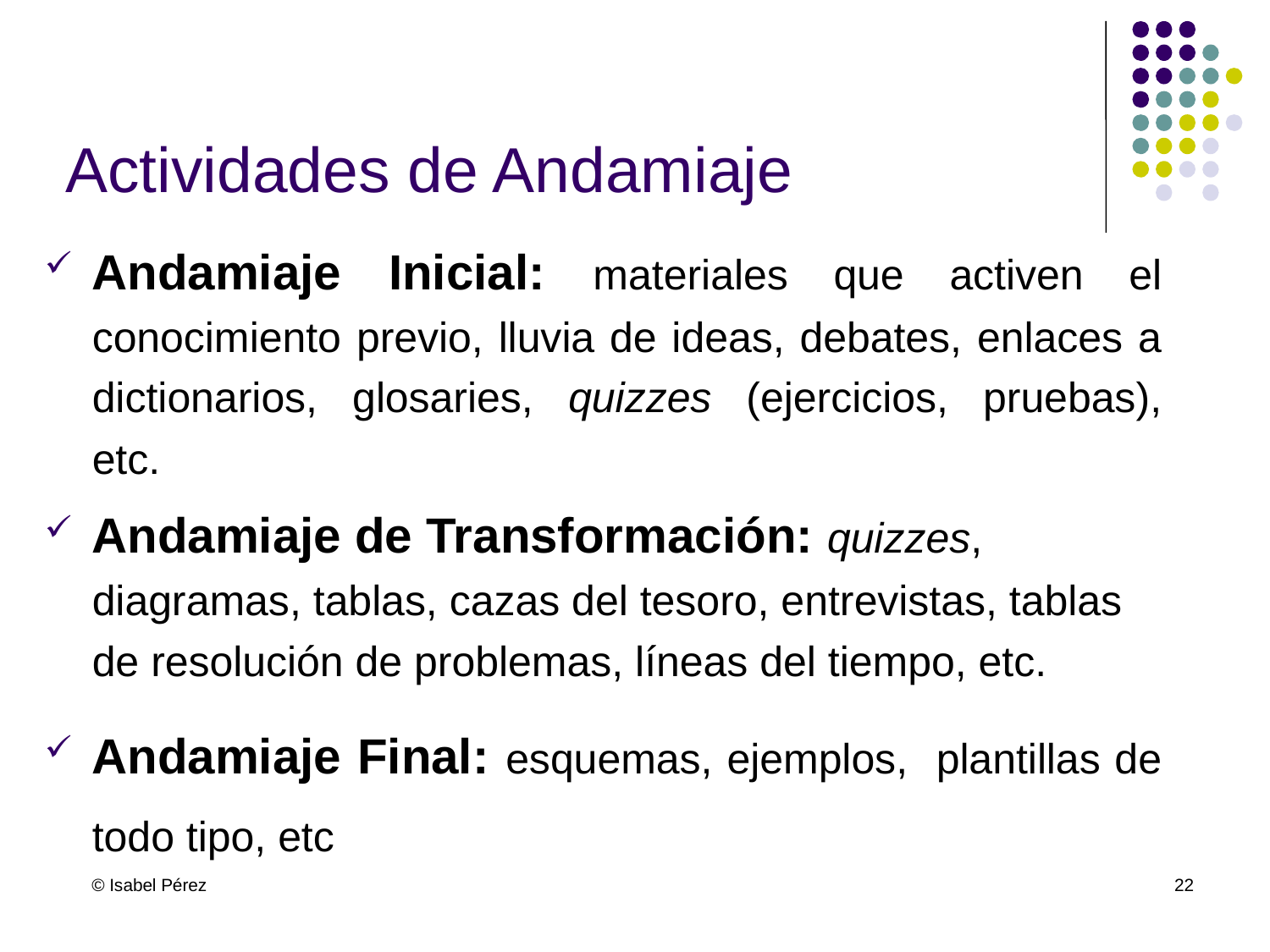

# Actividades de Andamiaje
Andamiaje Inicial: materiales que activen el conocimiento previo, lluvia de ideas, debates, enlaces a dictionarios, glosaries, quizzes (ejercicios, pruebas), etc.
Andamiaje de Transformación: quizzes, diagramas, tablas, cazas del tesoro, entrevistas, tablas de resolución de problemas, líneas del tiempo, etc.
Andamiaje Final: esquemas, ejemplos,  plantillas de todo tipo, etc
 © Isabel Pérez
22